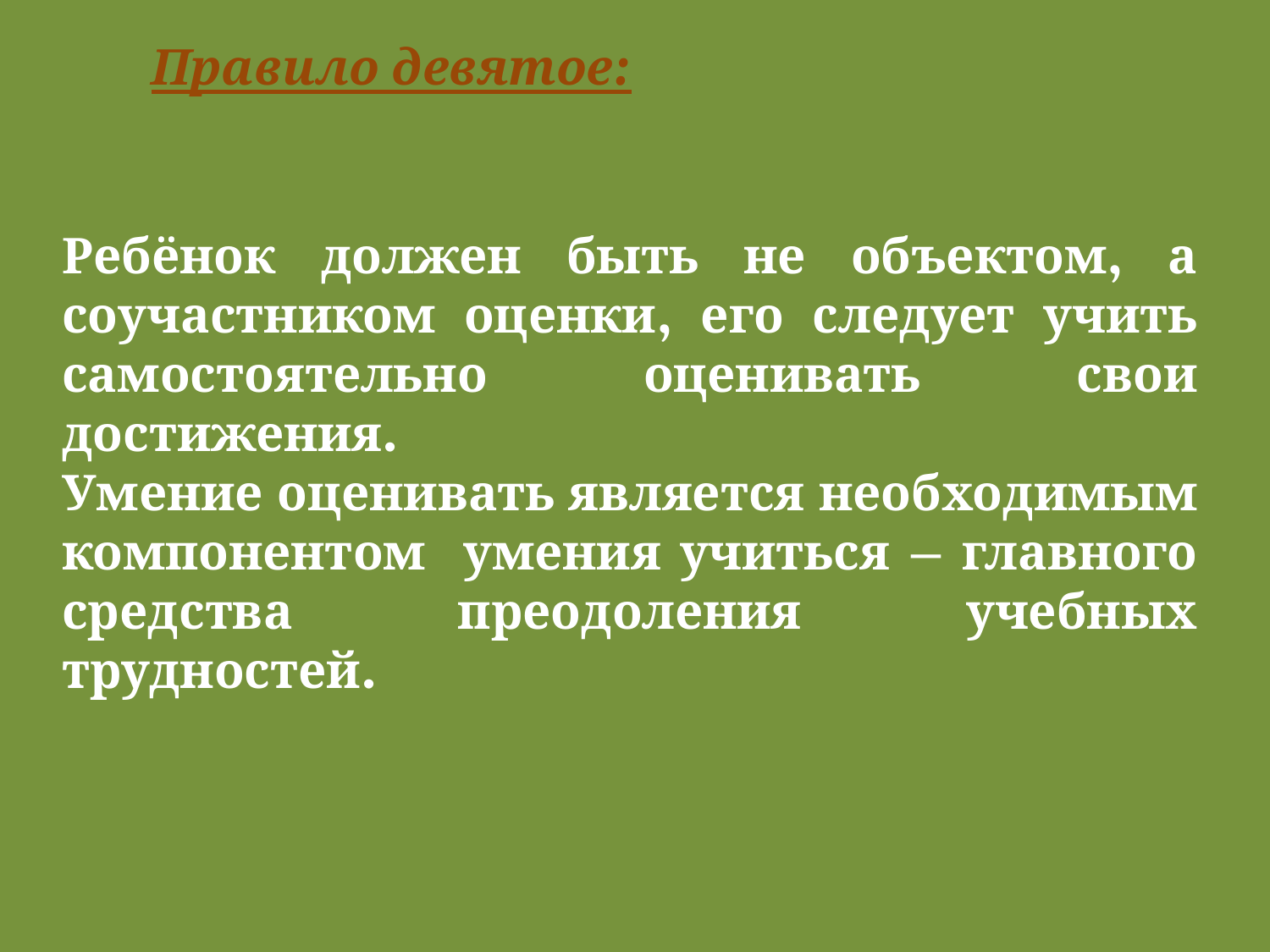

Правило девятое:
Ребёнок должен быть не объектом, а соучастником оценки, его следует учить самостоятельно оценивать свои достижения.
Умение оценивать является необходимым компонентом  умения учиться – главного средства преодоления учебных трудностей.